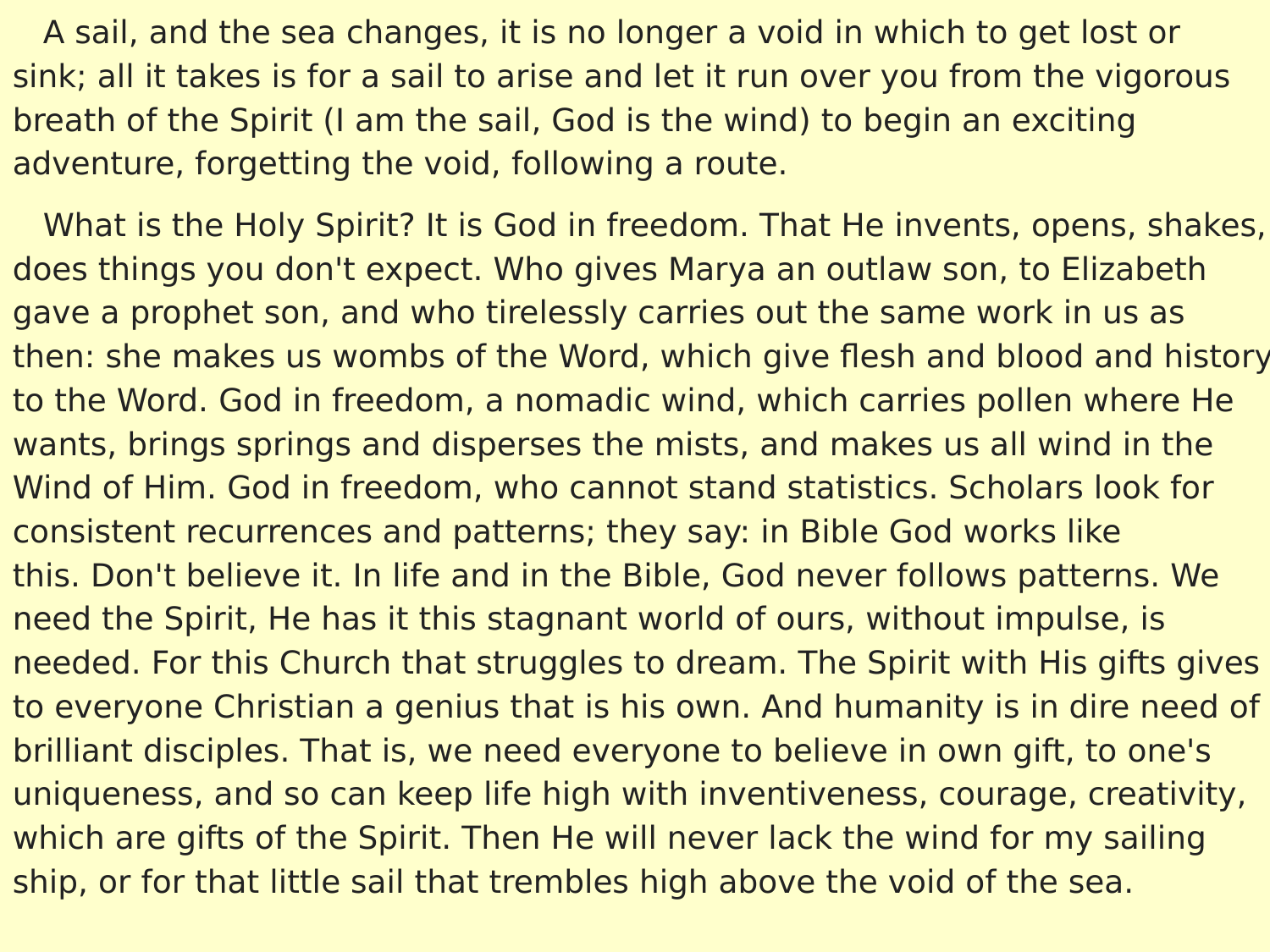

A sail, and the sea changes, it is no longer a void in which to get lost or sink; all it takes is for a sail to arise and let it run over you from the vigorous breath of the Spirit (I am the sail, God is the wind) to begin an exciting adventure, forgetting the void, following a route.
   What is the Holy Spirit? It is God in freedom. That He invents, opens, shakes, does things you don't expect. Who gives Marya an outlaw son, to Elizabeth gave a prophet son, and who tirelessly carries out the same work in us as then: she makes us wombs of the Word, which give flesh and blood and history to the Word. God in freedom, a nomadic wind, which carries pollen where He wants, brings springs and disperses the mists, and makes us all wind in the Wind of Him. God in freedom, who cannot stand statistics. Scholars look for consistent recurrences and patterns; they say: in Bible God works like this. Don't believe it. In life and in the Bible, God never follows patterns. We need the Spirit, He has it this stagnant world of ours, without impulse, is needed. For this Church that struggles to dream. The Spirit with His gifts gives to everyone Christian a genius that is his own. And humanity is in dire need of brilliant disciples. That is, we need everyone to believe in own gift, to one's uniqueness, and so can keep life high with inventiveness, courage, creativity, which are gifts of the Spirit. Then He will never lack the wind for my sailing ship, or for that little sail that trembles high above the void of the sea.